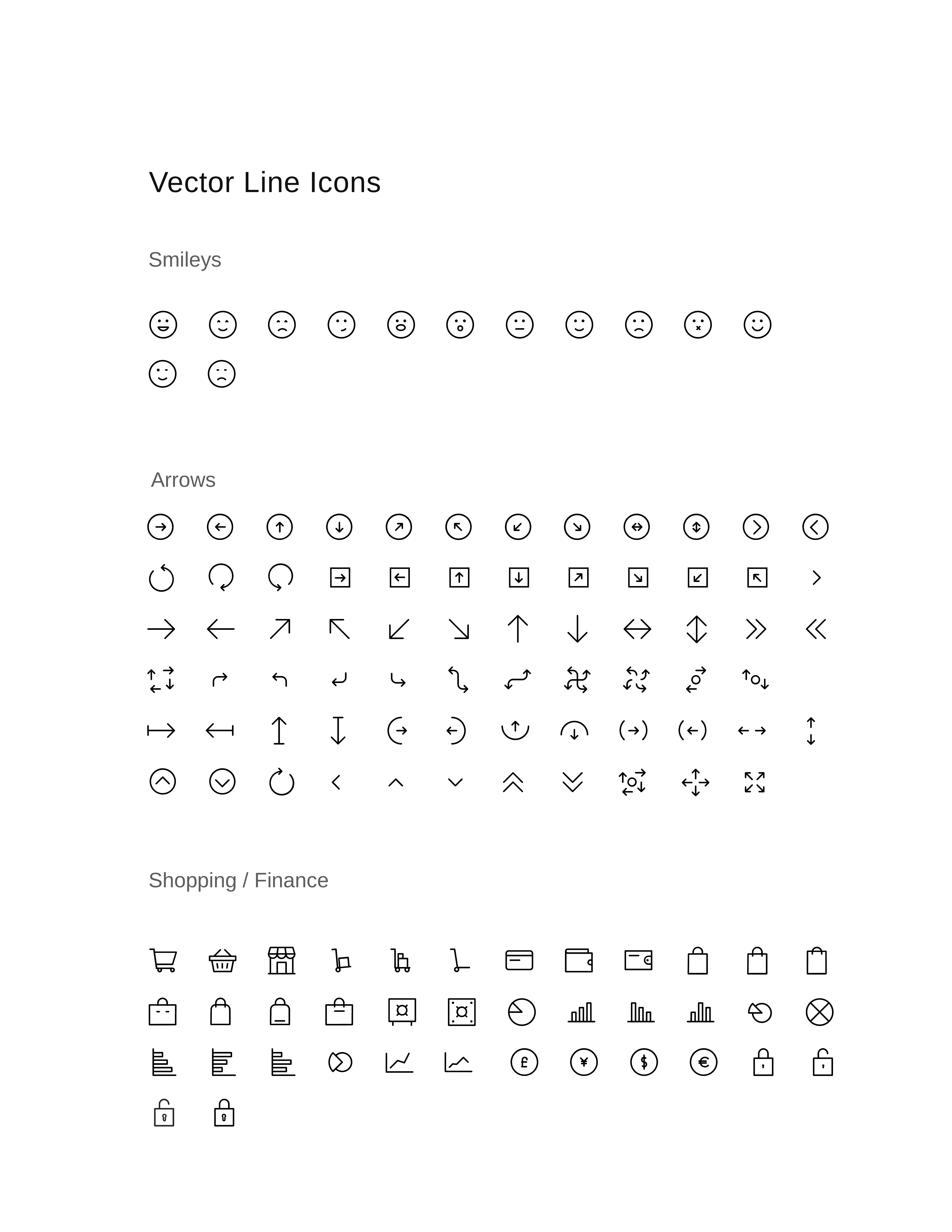

Vector Line Icons
Smileys

Arrows

Shopping / Finance